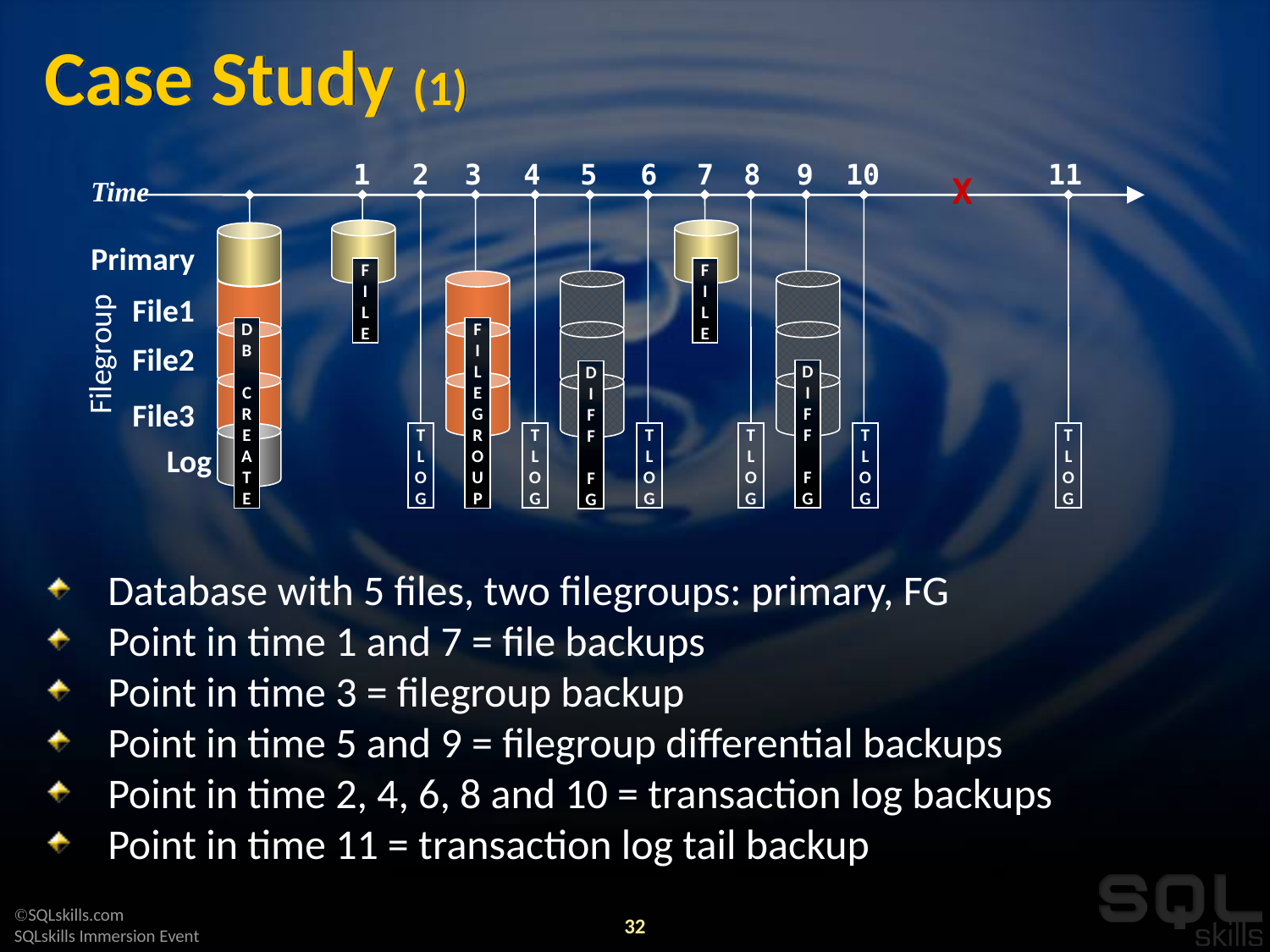

# Case Study (1)
1
3
5
7
9
11
2
4
6
8
10
X
Time

Primary

Database with 5 files, two filegroups: primary, FG
Point in time 1 and 7 = file backups
Point in time 3 = filegroup backup
Point in time 5 and 9 = filegroup differential backups
Point in time 2, 4, 6, 8 and 10 = transaction log backups
Point in time 11 = transaction log tail backup
F
I
L
E
F
I
L
E

Filegroup
File1
D
B
C
R
E
A
T
E
F
I
L
E
G
R
O
U
P

File2
D
I
F
F
F
G
D
I
F
F
F
G

File3

T
L
O
G
T
L
O
G
T
L
O
G
T
L
O
G
T
L
O
G
T
L
O
G
Log
32